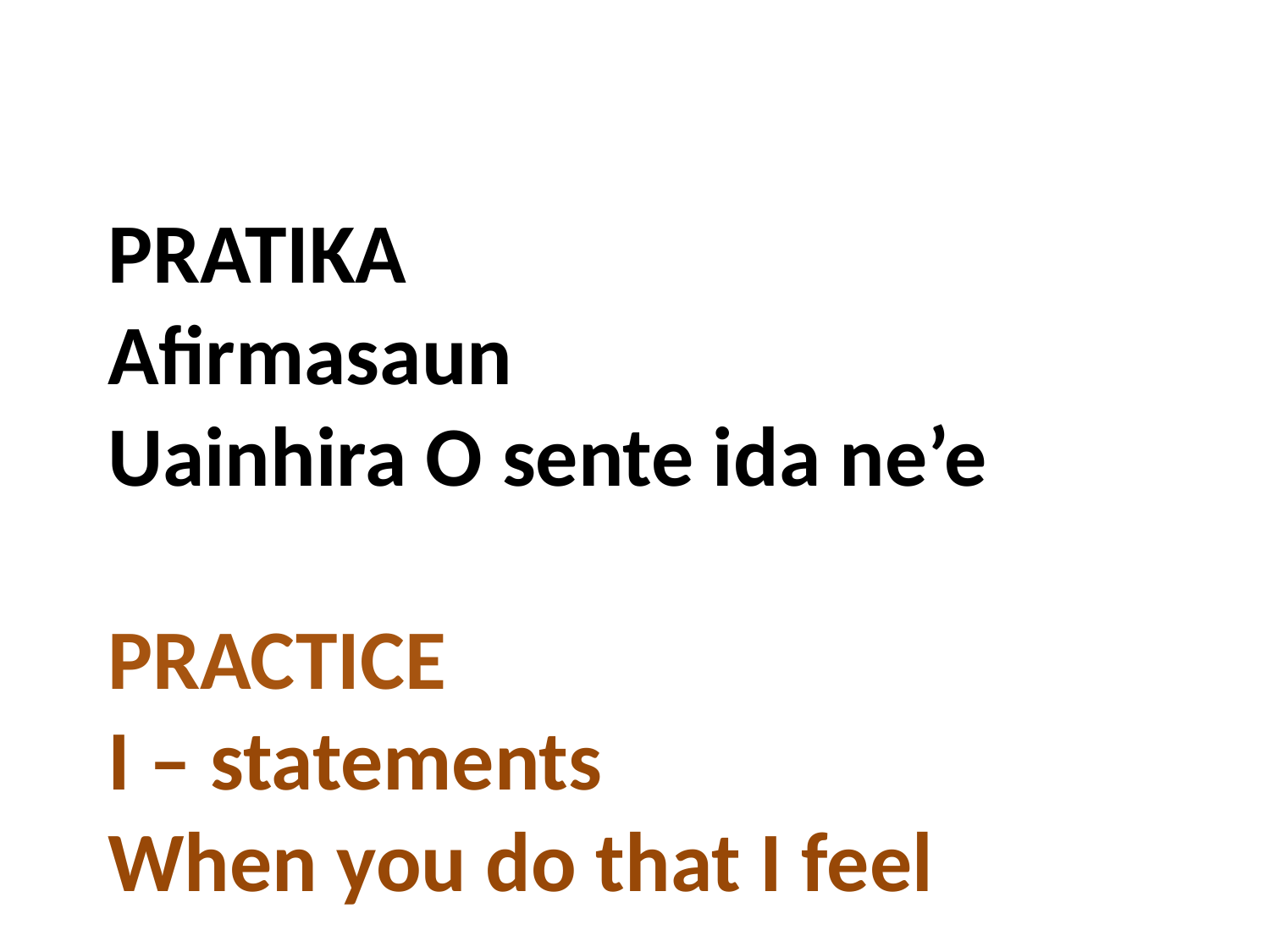

PRATIKA
Afirmasaun
Uainhira O sente ida ne’e
PRACTICE
I – statements
When you do that I feel